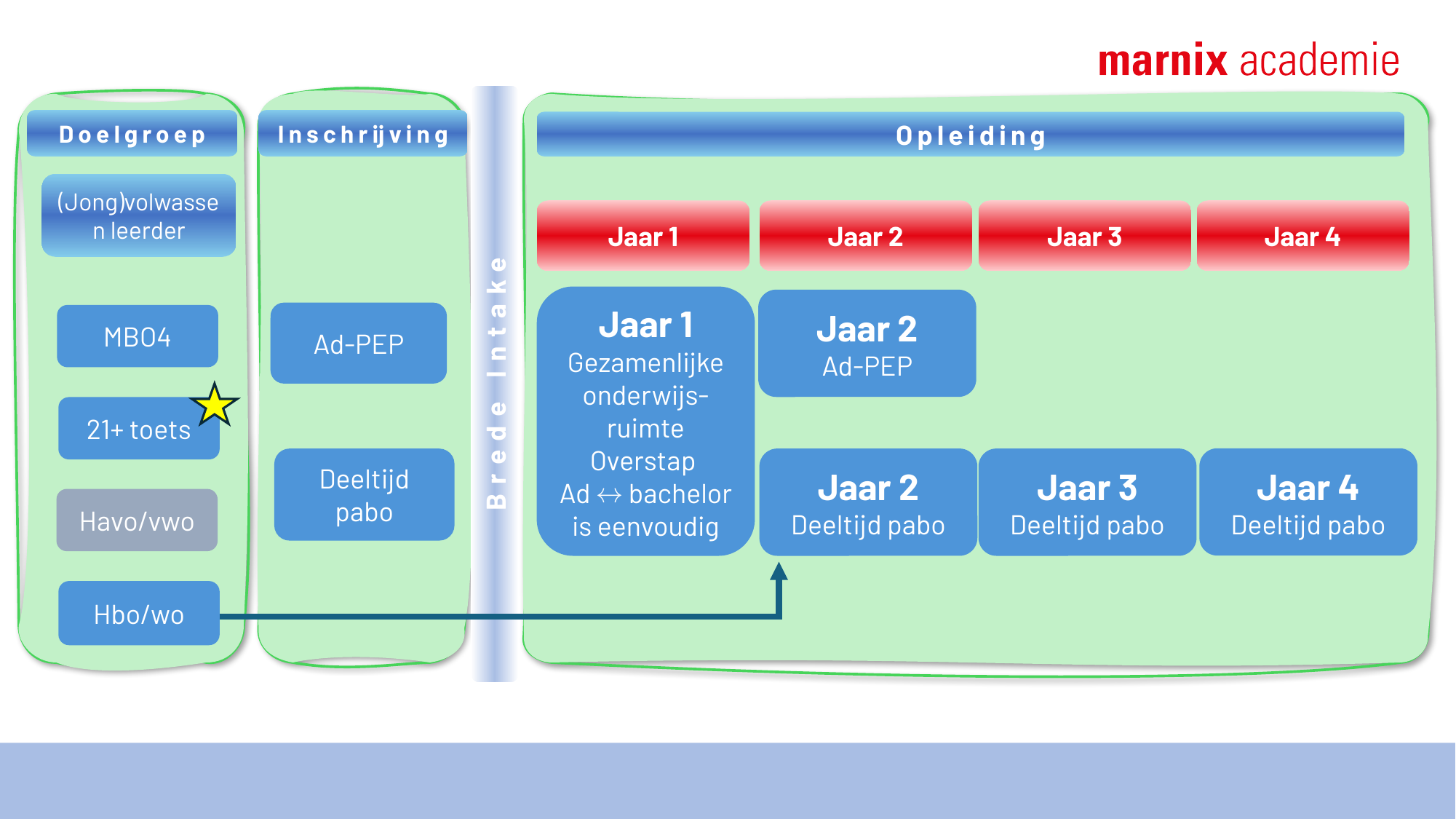

Inschrijving
Doelgroep
Opleiding
(Jong)volwassen leerder
Jaar 1
Jaar 2
Jaar 3
Jaar 4
Jaar 1
Gezamenlijke onderwijs-ruimte
Overstap
Ad ↔ bachelor is eenvoudig
Jaar 2
Ad-PEP
Ad-PEP
MBO4
Brede Intake

21+ toets
Jaar 4
Deeltijd pabo
Jaar 3
Deeltijd pabo
Deeltijd pabo
Jaar 2
Deeltijd pabo
Havo/vwo
Hbo/wo